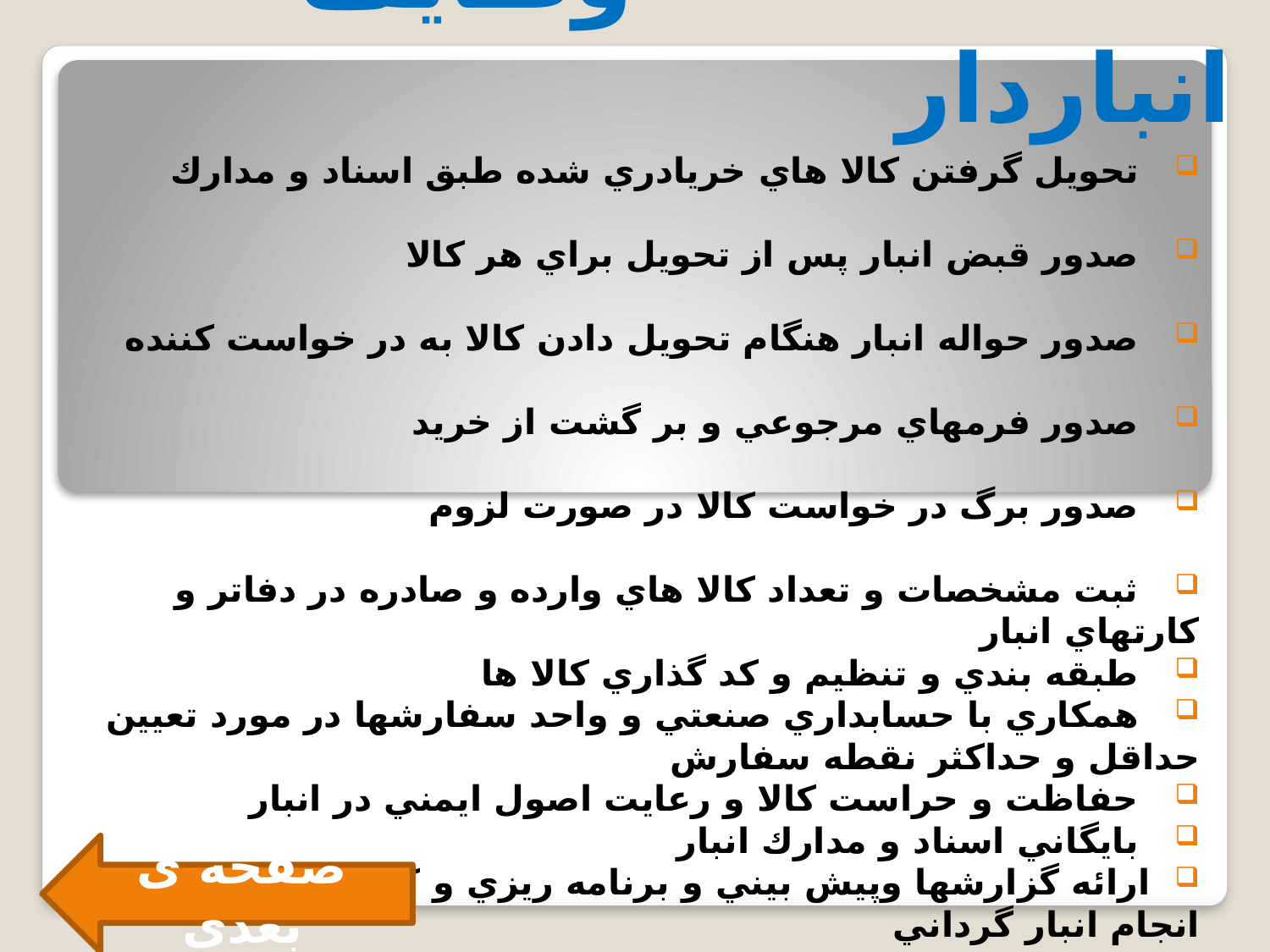

# وظايف   انباردار
   تحويل گرفتن كالا هاي خريادري شده طبق اسناد و مدارك

   صدور قبض انبار پس از تحويل براي هر كالا

   صدور حواله انبار هنگام تحويل دادن كالا به در خواست كننده

   صدور فرمهاي مرجوعي و بر گشت از خريد

   صدور برگ در خواست كالا در صورت لزوم

   ثبت مشخصات و تعداد كالا هاي وارده و صادره در دفاتر و كارتهاي انبار
   طبقه بندي و تنظيم و كد گذاري كالا ها
   همكاري با حسابداري صنعتي و واحد سفارشها در مورد تعيين حداقل و حداكثر نقطه سفارش
   حفاظت و حراست كالا و رعايت اصول ايمني در انبار
   بايگاني اسناد و مدارك انبار
  ارائه گزارشها وپيش بيني و برنامه ريزي و كنترل مواد انبار و انجام انبار گرداني

صفحه ی بعدی